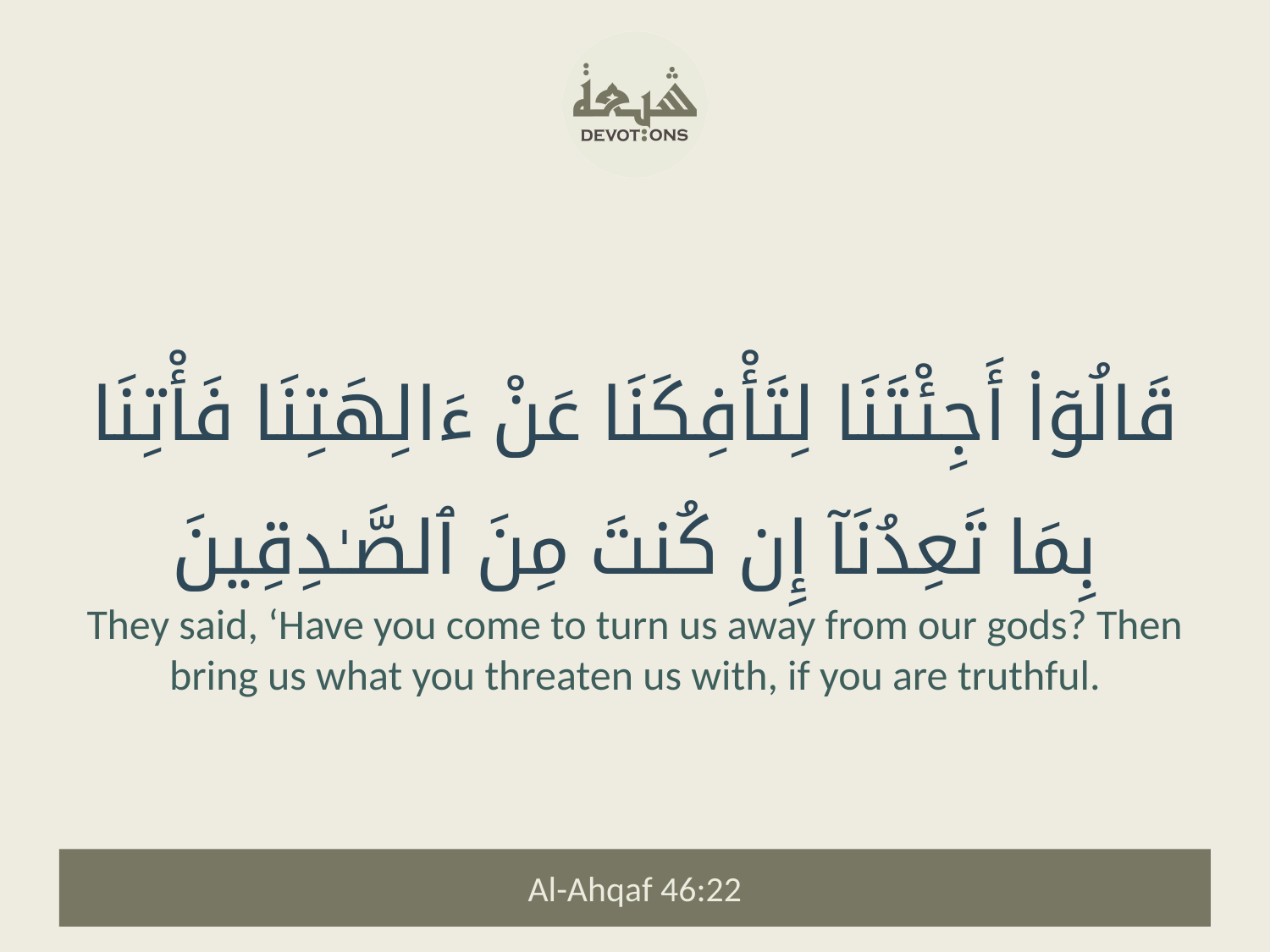

قَالُوٓا۟ أَجِئْتَنَا لِتَأْفِكَنَا عَنْ ءَالِهَتِنَا فَأْتِنَا بِمَا تَعِدُنَآ إِن كُنتَ مِنَ ٱلصَّـٰدِقِينَ
They said, ‘Have you come to turn us away from our gods? Then bring us what you threaten us with, if you are truthful.
Al-Ahqaf 46:22